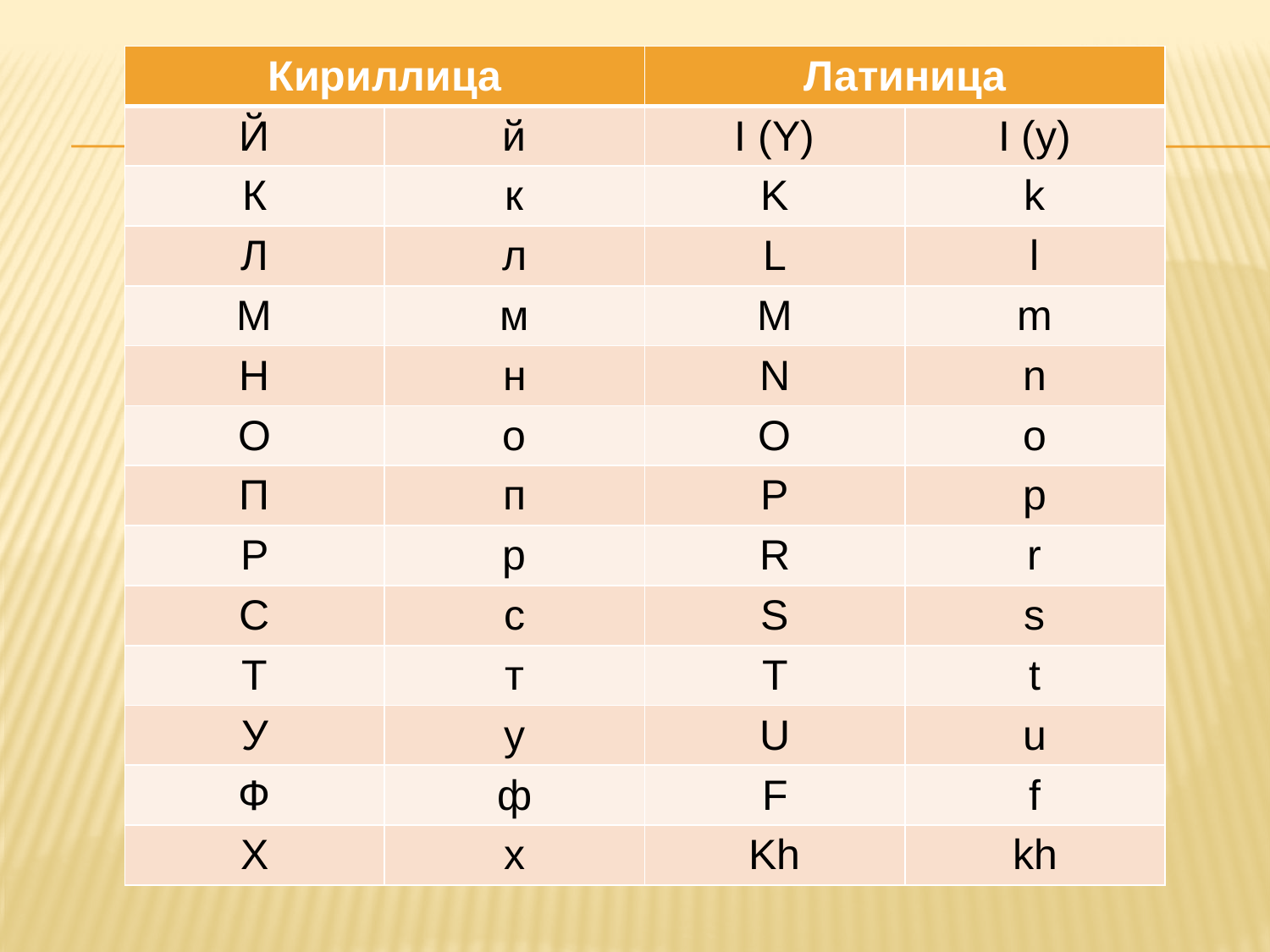

| Кириллица |  | Латиница |  |
| --- | --- | --- | --- |
| Й | й | I (Y) | I (y) |
| К | к | K | k |
| Л | л | L | l |
| М | м | M | m |
| Н | н | N | n |
| О | о | O | o |
| П | п | P | p |
| Р | р | R | r |
| С | с | S | s |
| Т | т | T | t |
| У | у | U | u |
| Ф | ф | F | f |
| Х | х | Kh | kh |